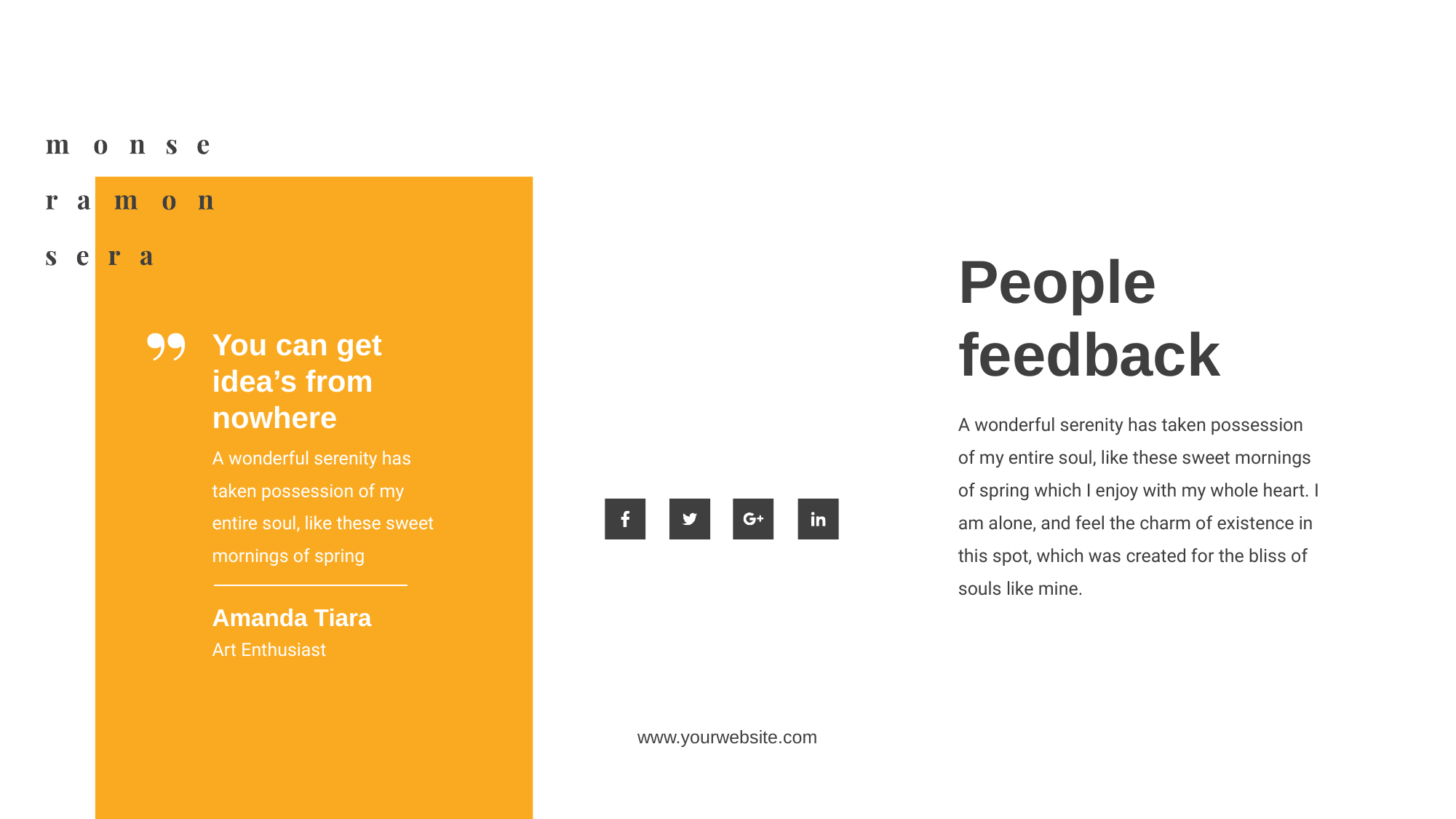

People
feedback
You can get idea’s from nowhere

A wonderful serenity has taken possession of my entire soul, like these sweet mornings of spring which I enjoy with my whole heart. I am alone, and feel the charm of existence in this spot, which was created for the bliss of souls like mine.
A wonderful serenity has taken possession of my entire soul, like these sweet mornings of spring
Social media

Amanda Tiara
Art Enthusiast
www.yourwebsite.com